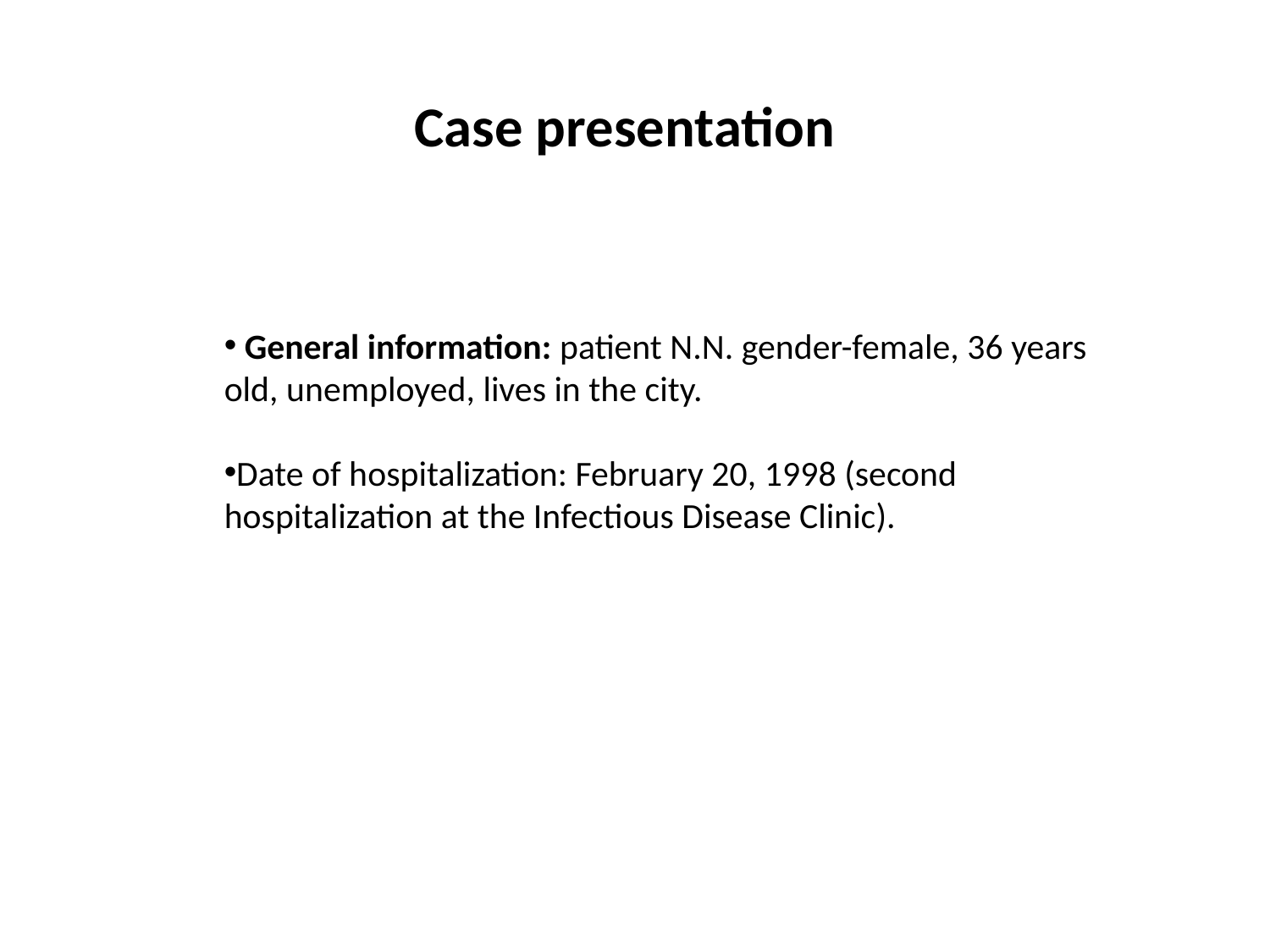

Case presentation
 General information: patient N.N. gender-female, 36 years old, unemployed, lives in the city.

Date of hospitalization: February 20, 1998 (second hospitalization at the Infectious Disease Clinic).